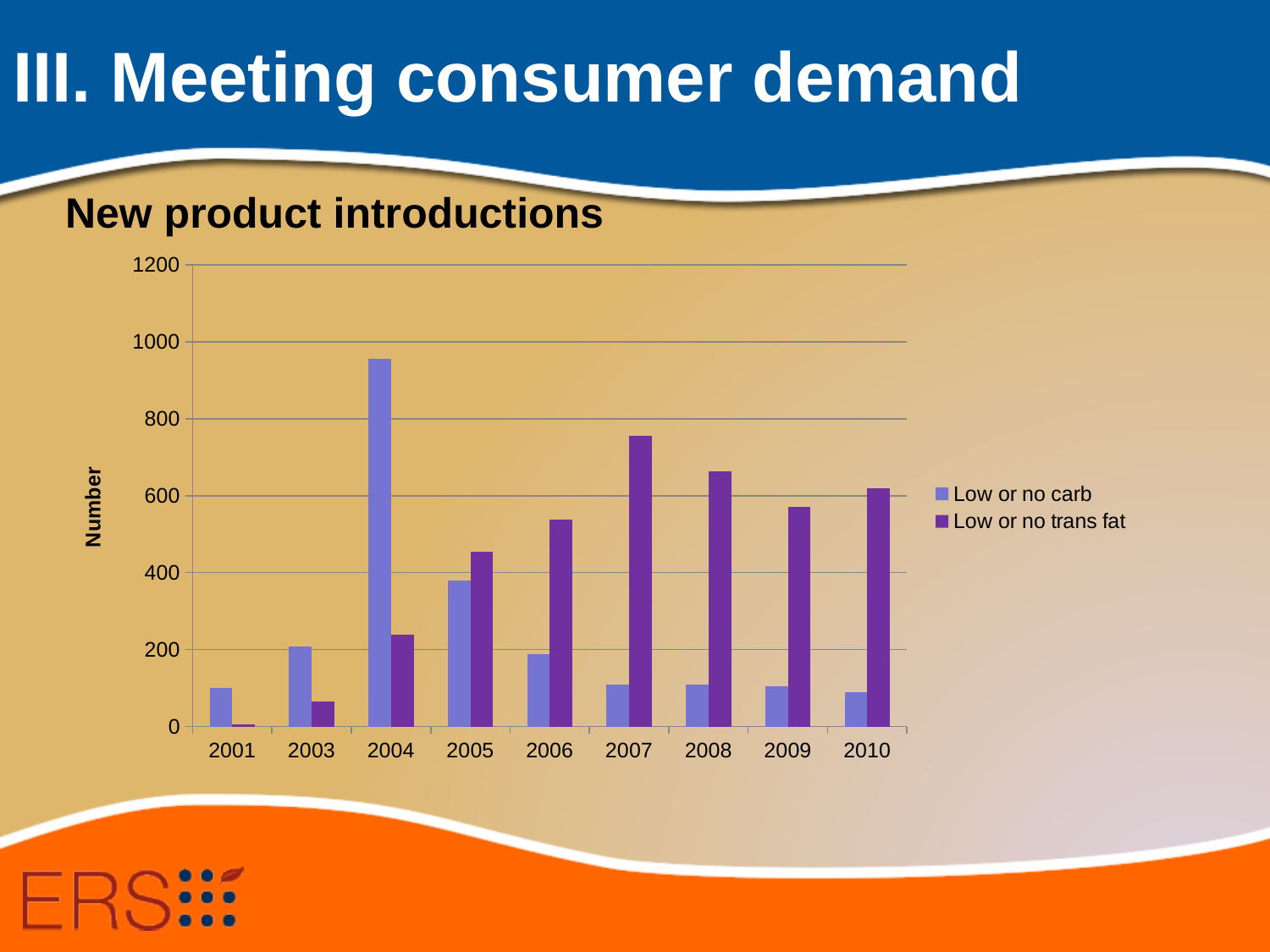

# III. Meeting consumer demand
New product introductions

### Chart

| Category | Low or no carb | Low or no trans fat |
|---|---|---|
| 2001 | 100.0 | 5.0 |
| 2003 | 209.0 | 64.0 |
| 2004 | 957.0 | 238.0 |
| 2005 | 379.0 | 455.0 |
| 2006 | 189.0 | 538.0 |
| 2007 | 110.0 | 756.0 |
| 2008 | 109.0 | 663.0 |
| 2009 | 104.0 | 572.0 |
| 2010 | 89.0 | 620.0 |